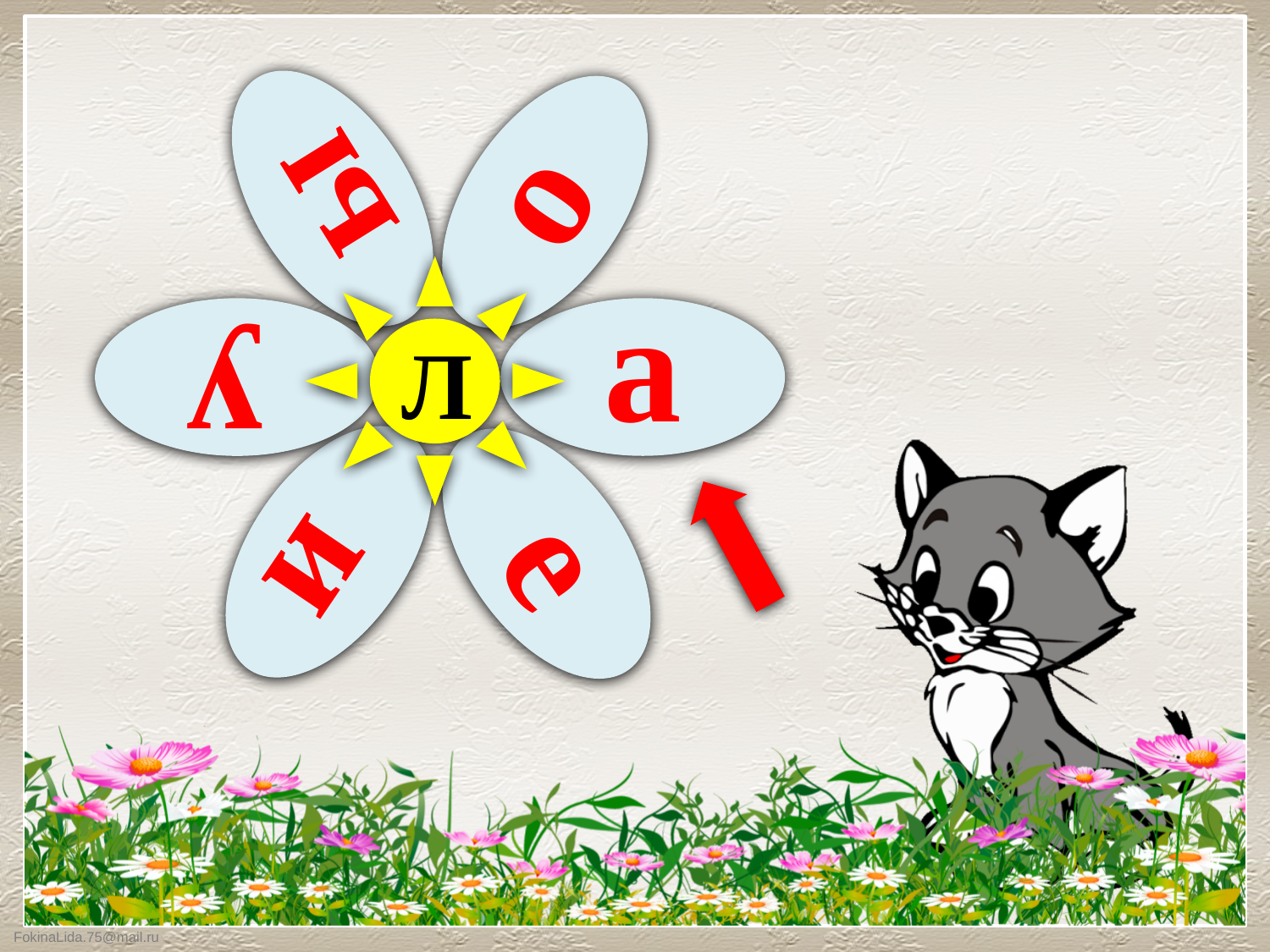

ы
о
у
а
и
е
Л